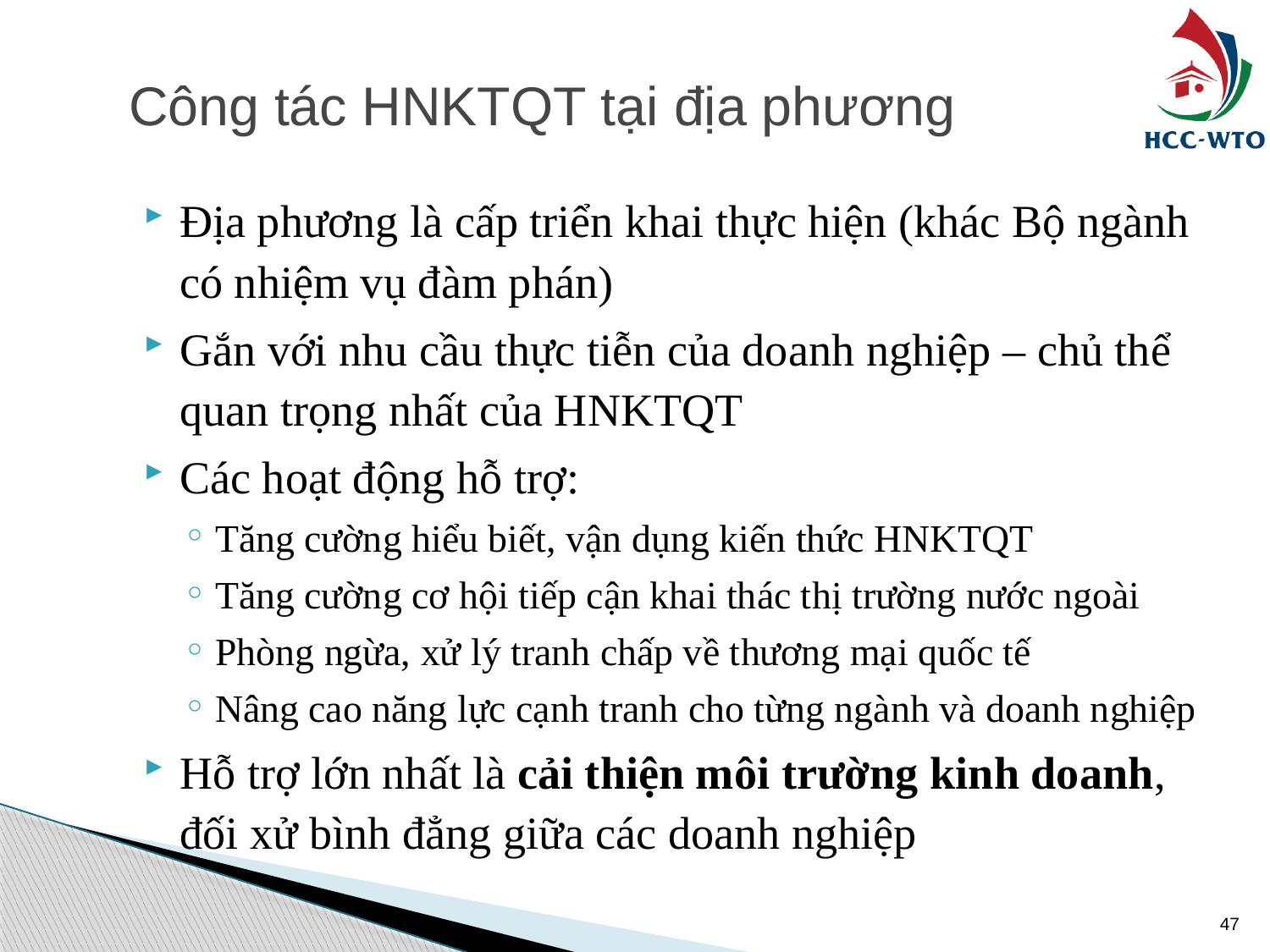

# Công tác HNKTQT tại địa phương
Địa phương là cấp triển khai thực hiện (khác Bộ ngành có nhiệm vụ đàm phán)
Gắn với nhu cầu thực tiễn của doanh nghiệp – chủ thể quan trọng nhất của HNKTQT
Các hoạt động hỗ trợ:
Tăng cường hiểu biết, vận dụng kiến thức HNKTQT
Tăng cường cơ hội tiếp cận khai thác thị trường nước ngoài
Phòng ngừa, xử lý tranh chấp về thương mại quốc tế
Nâng cao năng lực cạnh tranh cho từng ngành và doanh nghiệp
Hỗ trợ lớn nhất là cải thiện môi trường kinh doanh, đối xử bình đẳng giữa các doanh nghiệp
47